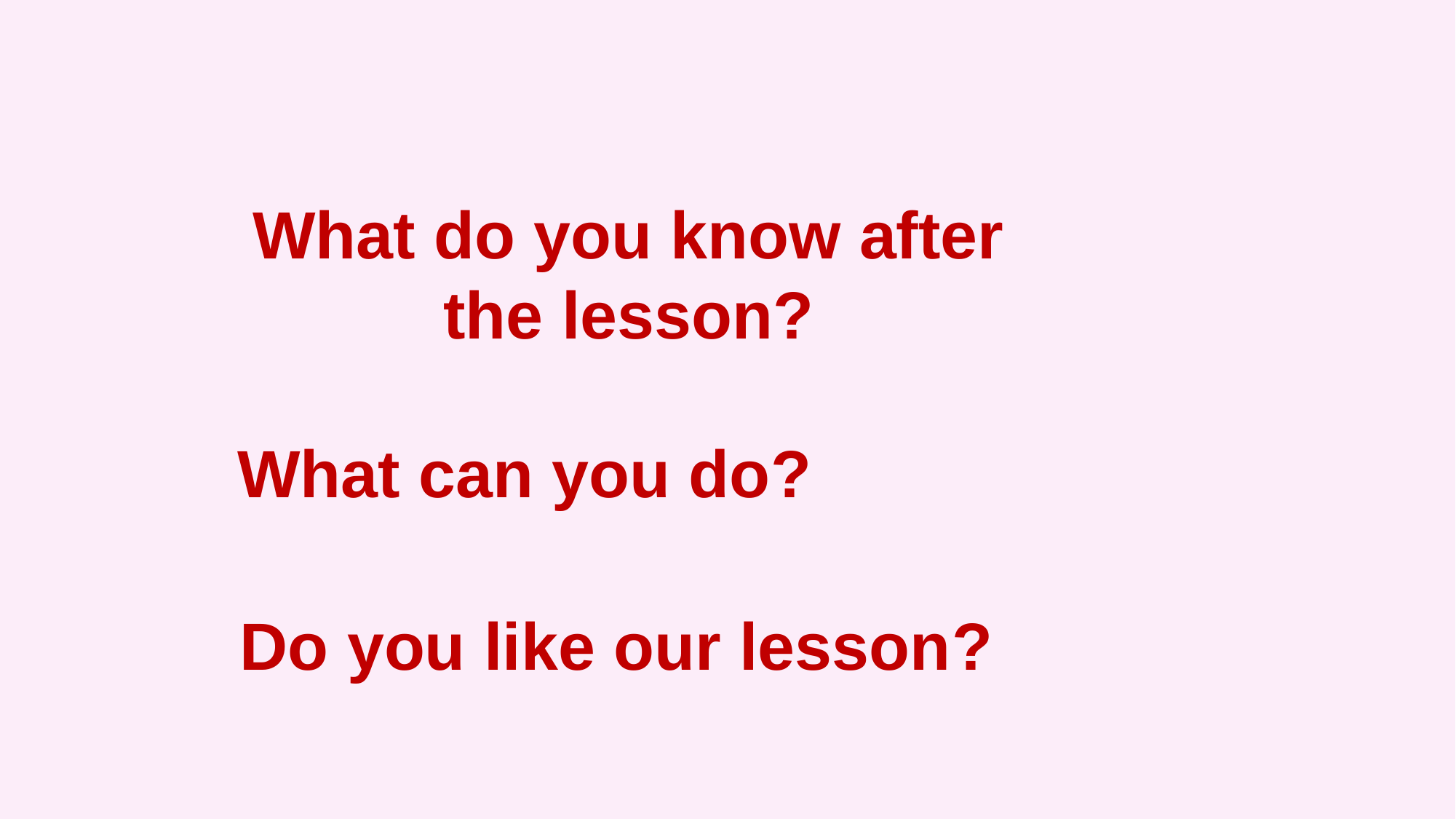

What do you know after the lesson?
What can you do?
          Do you like our lesson?